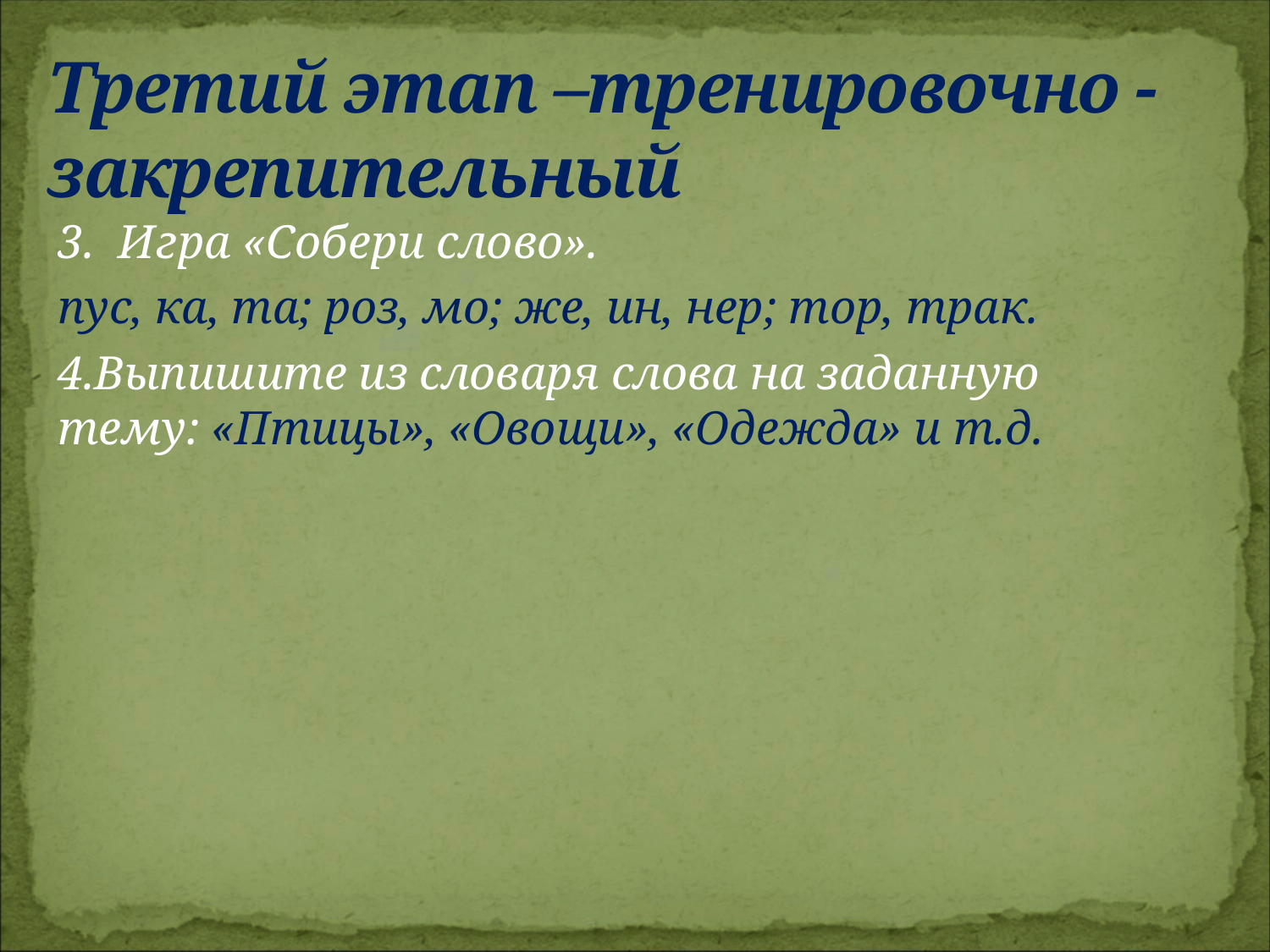

# Третий этап –тренировочно -закрепительный
3.  Игра «Собери слово».
пус, ка, та; роз, мо; же, ин, нер; тор, трак.
4.Выпишите из словаря слова на заданную тему: «Птицы», «Овощи», «Одежда» и т.д.